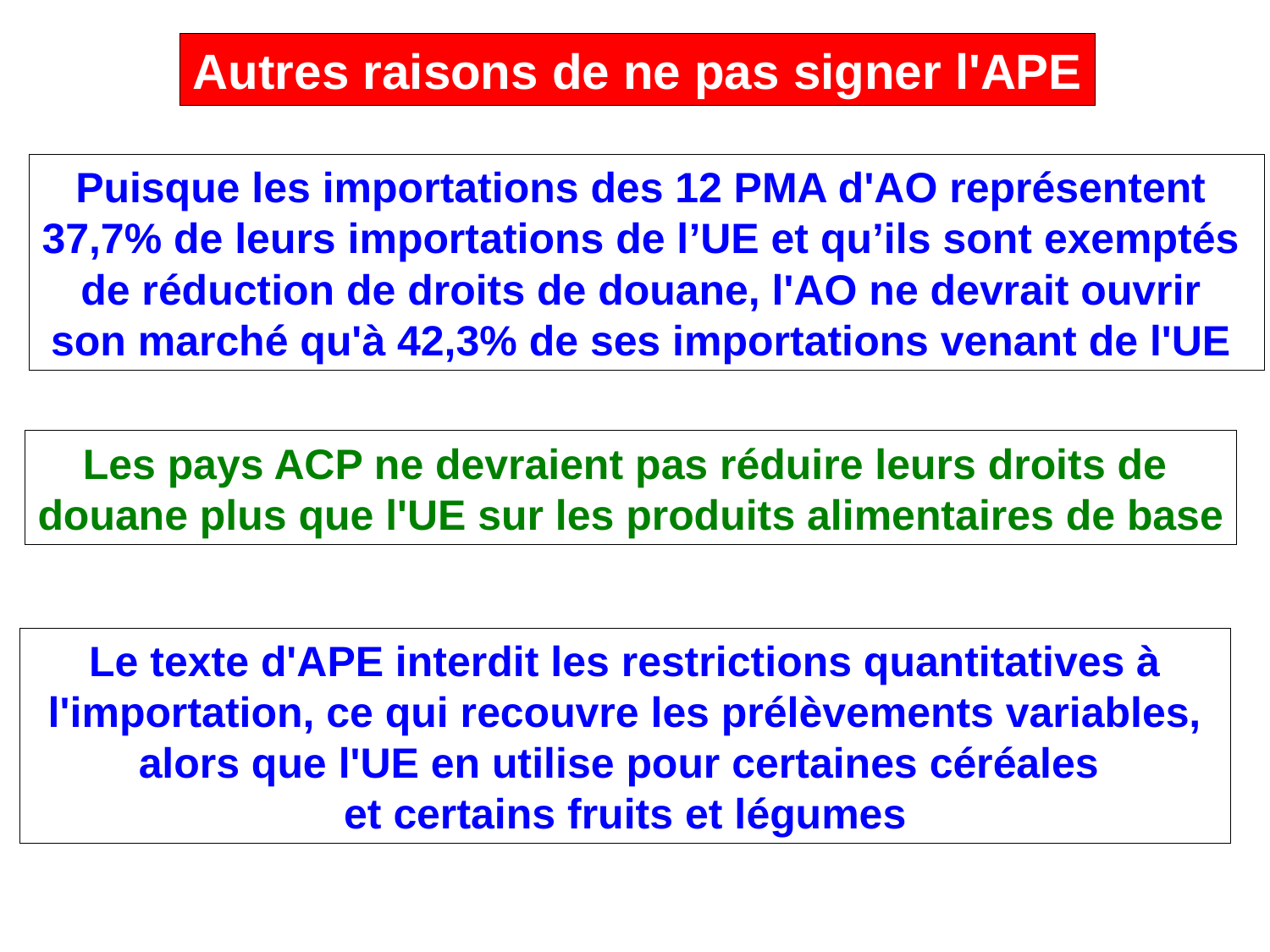

Autres raisons de ne pas signer l'APE
Puisque les importations des 12 PMA d'AO représentent
37,7% de leurs importations de l’UE et qu’ils sont exemptés
de réduction de droits de douane, l'AO ne devrait ouvrir
son marché qu'à 42,3% de ses importations venant de l'UE
Les pays ACP ne devraient pas réduire leurs droits de
douane plus que l'UE sur les produits alimentaires de base
Le texte d'APE interdit les restrictions quantitatives à l'importation, ce qui recouvre les prélèvements variables, alors que l'UE en utilise pour certaines céréales
et certains fruits et légumes